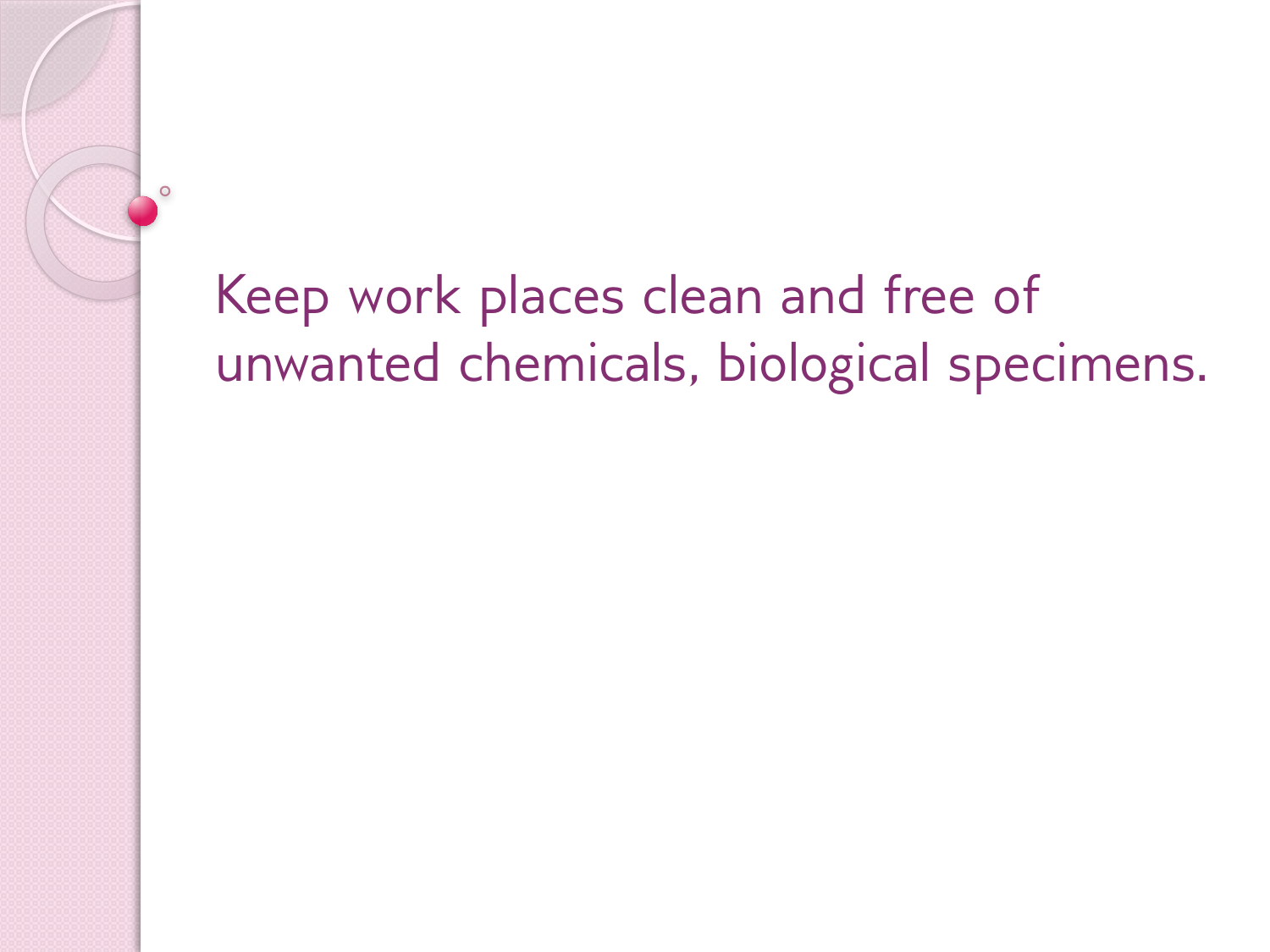

#
Keep work places clean and free of unwanted chemicals, biological specimens.